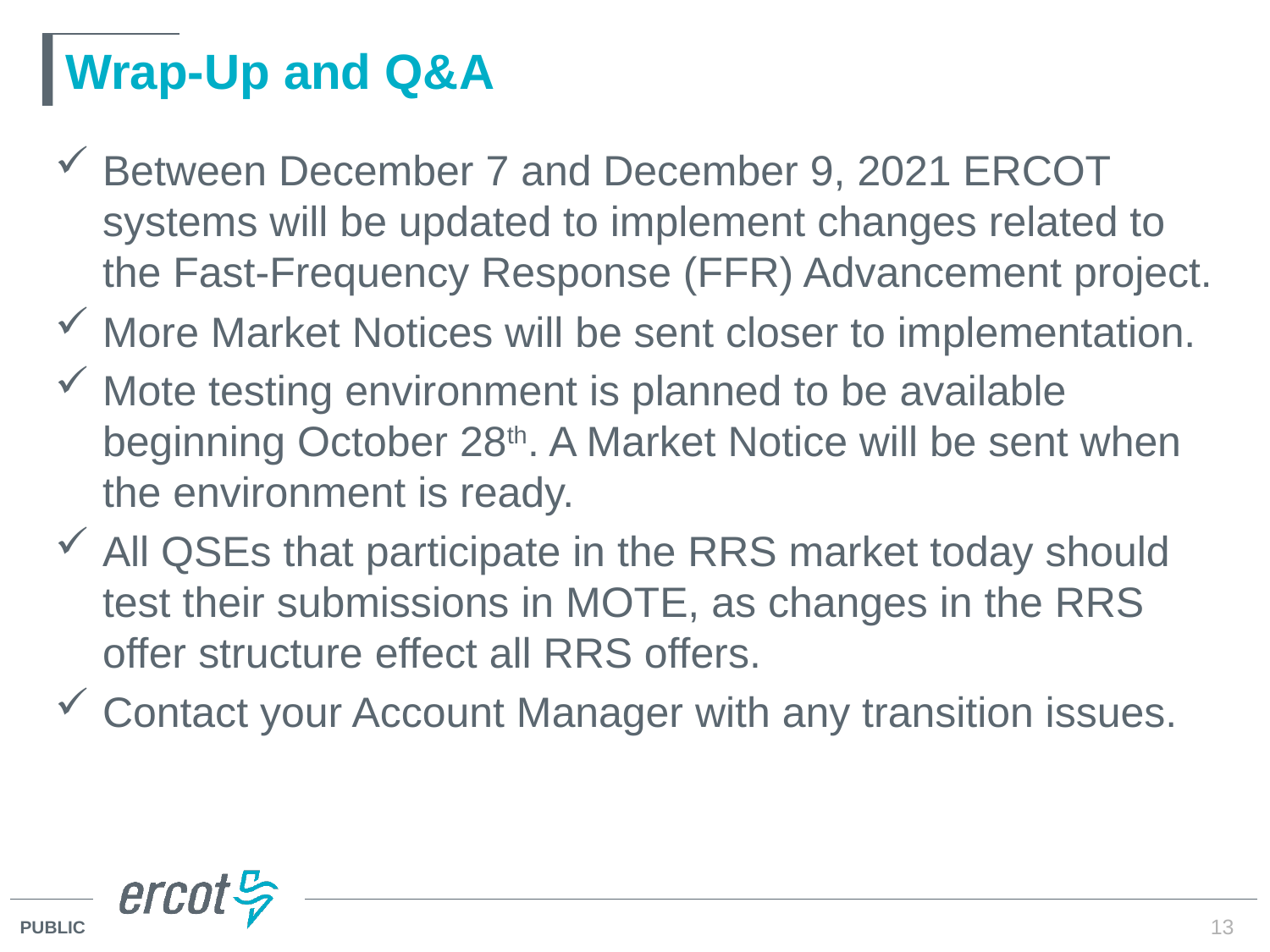

# Wrap-Up and Q&A
Between December 7 and December 9, 2021 ERCOT systems will be updated to implement changes related to the Fast-Frequency Response (FFR) Advancement project.
More Market Notices will be sent closer to implementation.
Mote testing environment is planned to be available beginning October 28th. A Market Notice will be sent when the environment is ready.
All QSEs that participate in the RRS market today should test their submissions in MOTE, as changes in the RRS offer structure effect all RRS offers.
Contact your Account Manager with any transition issues.

13